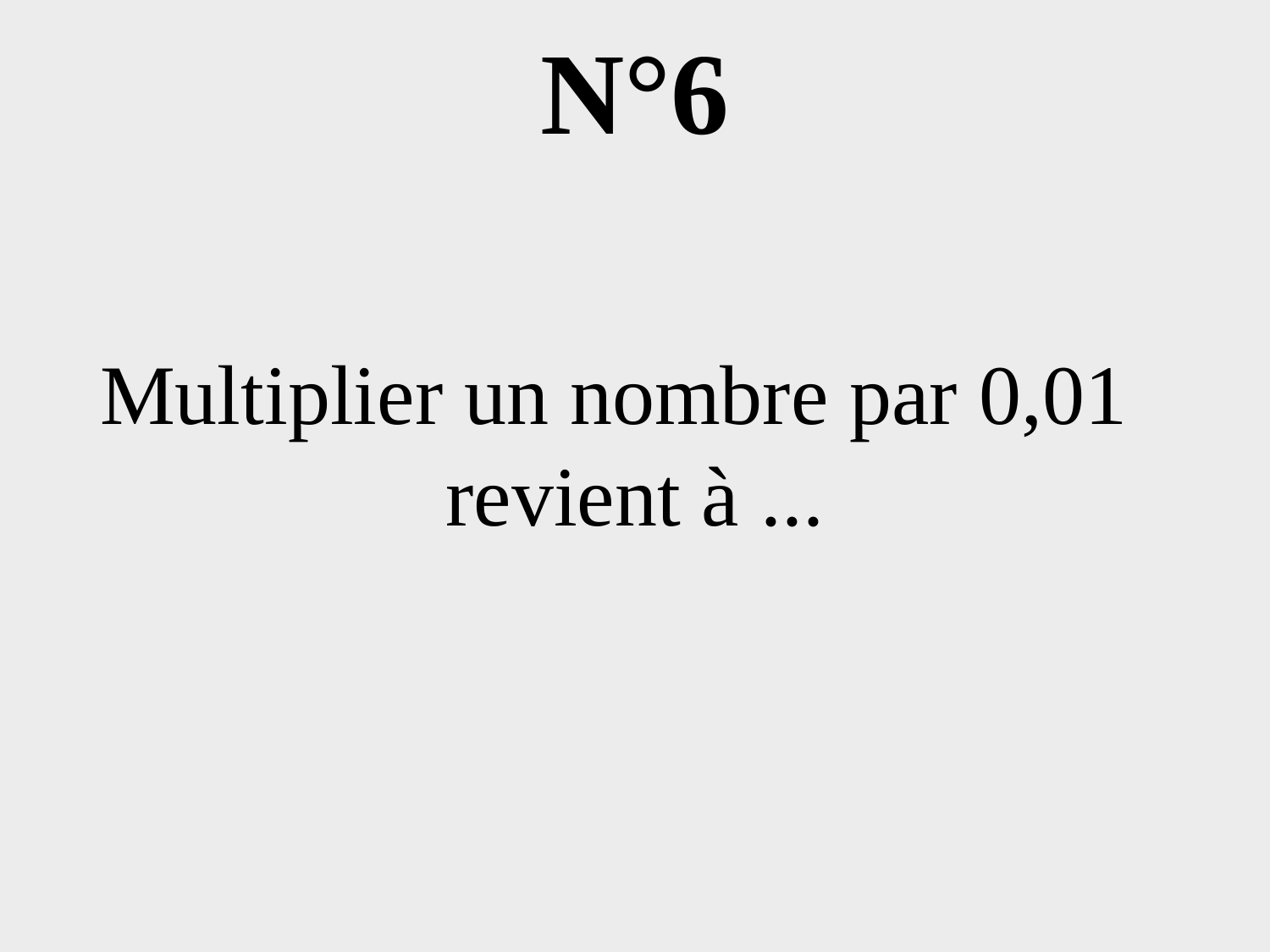

# N°6
Multiplier un nombre par 0,01
revient à ...